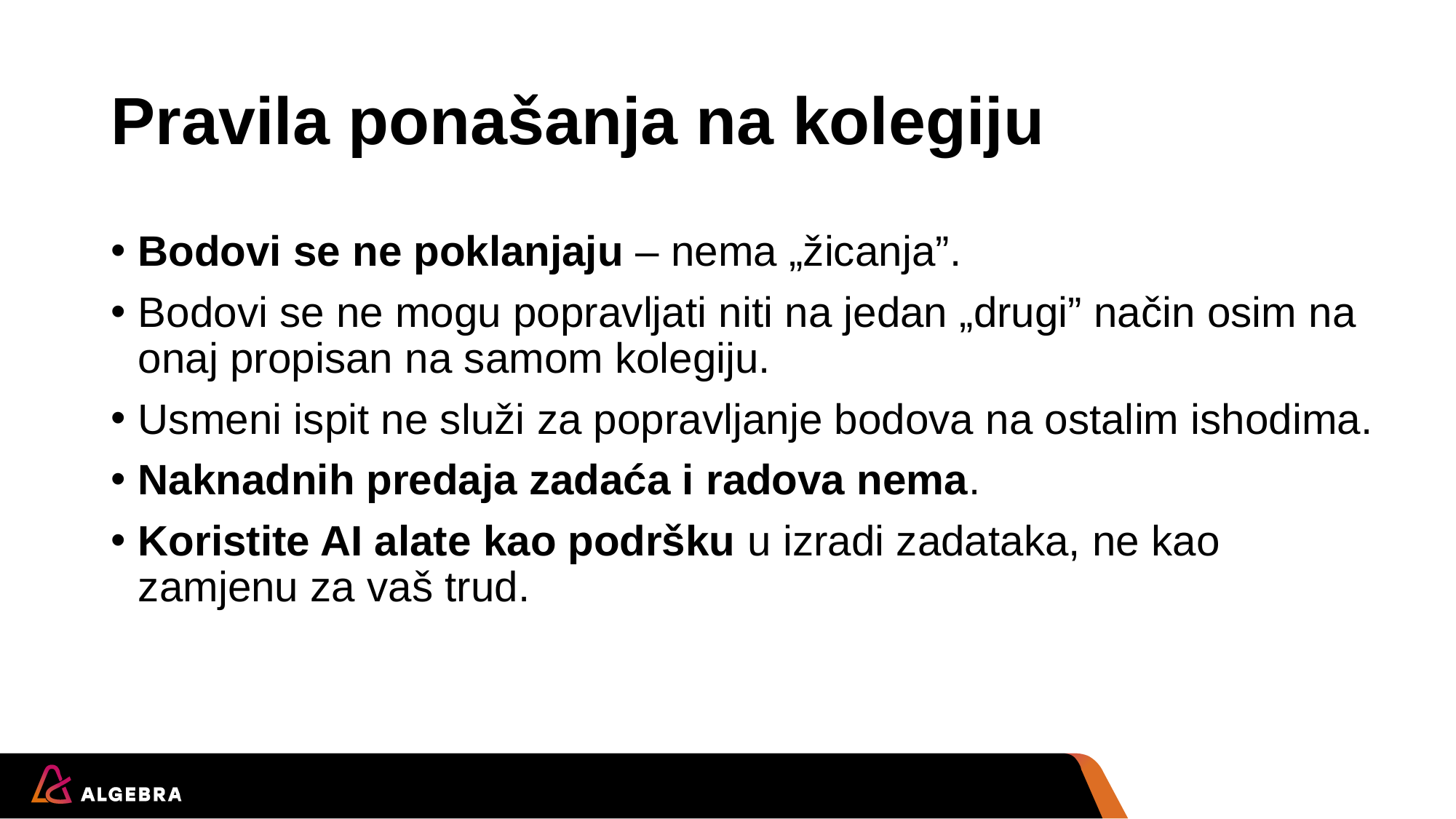

# Pravila ponašanja na kolegiju
Bodovi se ne poklanjaju – nema „žicanja”.
Bodovi se ne mogu popravljati niti na jedan „drugi” način osim na onaj propisan na samom kolegiju.
Usmeni ispit ne služi za popravljanje bodova na ostalim ishodima.
Naknadnih predaja zadaća i radova nema.
Koristite AI alate kao podršku u izradi zadataka, ne kao zamjenu za vaš trud.